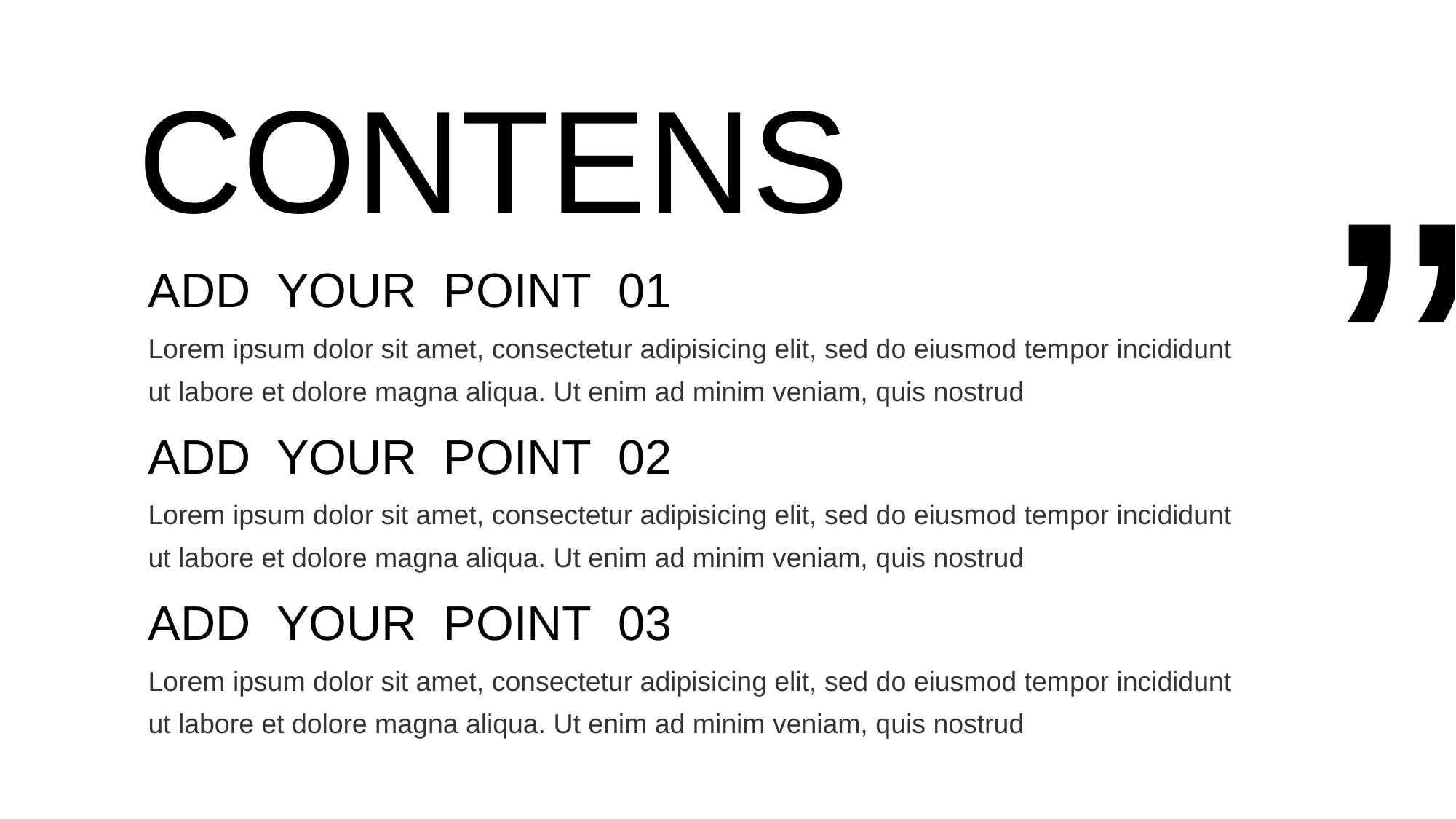

CONTENS
”
ADD  YOUR  POINT  01
Lorem ipsum dolor sit amet, consectetur adipisicing elit, sed do eiusmod tempor incididunt ut labore et dolore magna aliqua. Ut enim ad minim veniam, quis nostrud
ADD  YOUR  POINT  02
Lorem ipsum dolor sit amet, consectetur adipisicing elit, sed do eiusmod tempor incididunt ut labore et dolore magna aliqua. Ut enim ad minim veniam, quis nostrud
ADD  YOUR  POINT  03
Lorem ipsum dolor sit amet, consectetur adipisicing elit, sed do eiusmod tempor incididunt ut labore et dolore magna aliqua. Ut enim ad minim veniam, quis nostrud